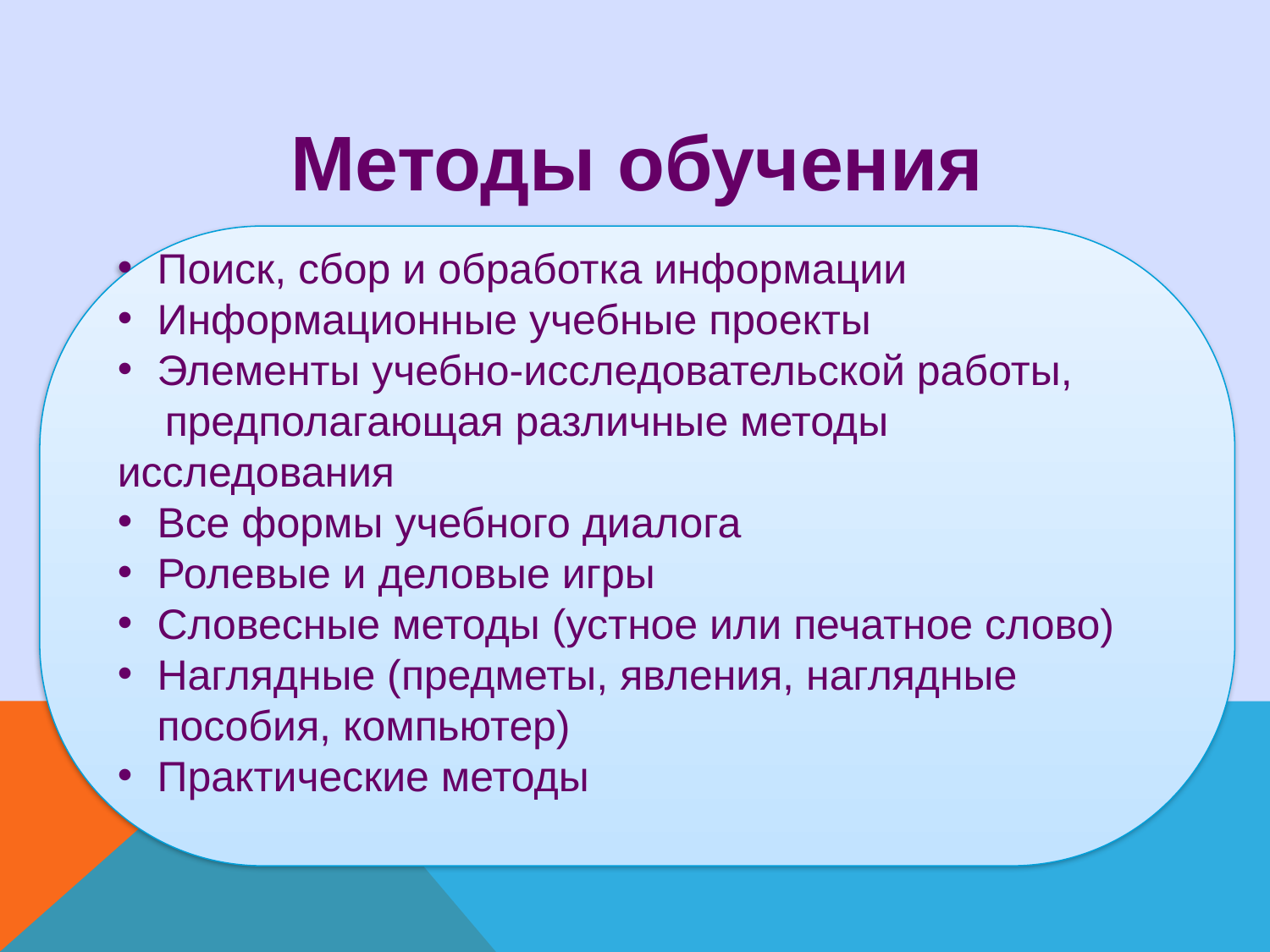

Методы обучения
Поиск, сбор и обработка информации
Информационные учебные проекты
Элементы учебно-исследовательской работы,
    предполагающая различные методы исследования
Все формы учебного диалога
Ролевые и деловые игры
Словесные методы (устное или печатное слово)
Наглядные (предметы, явления, наглядные пособия, компьютер)
Практические методы